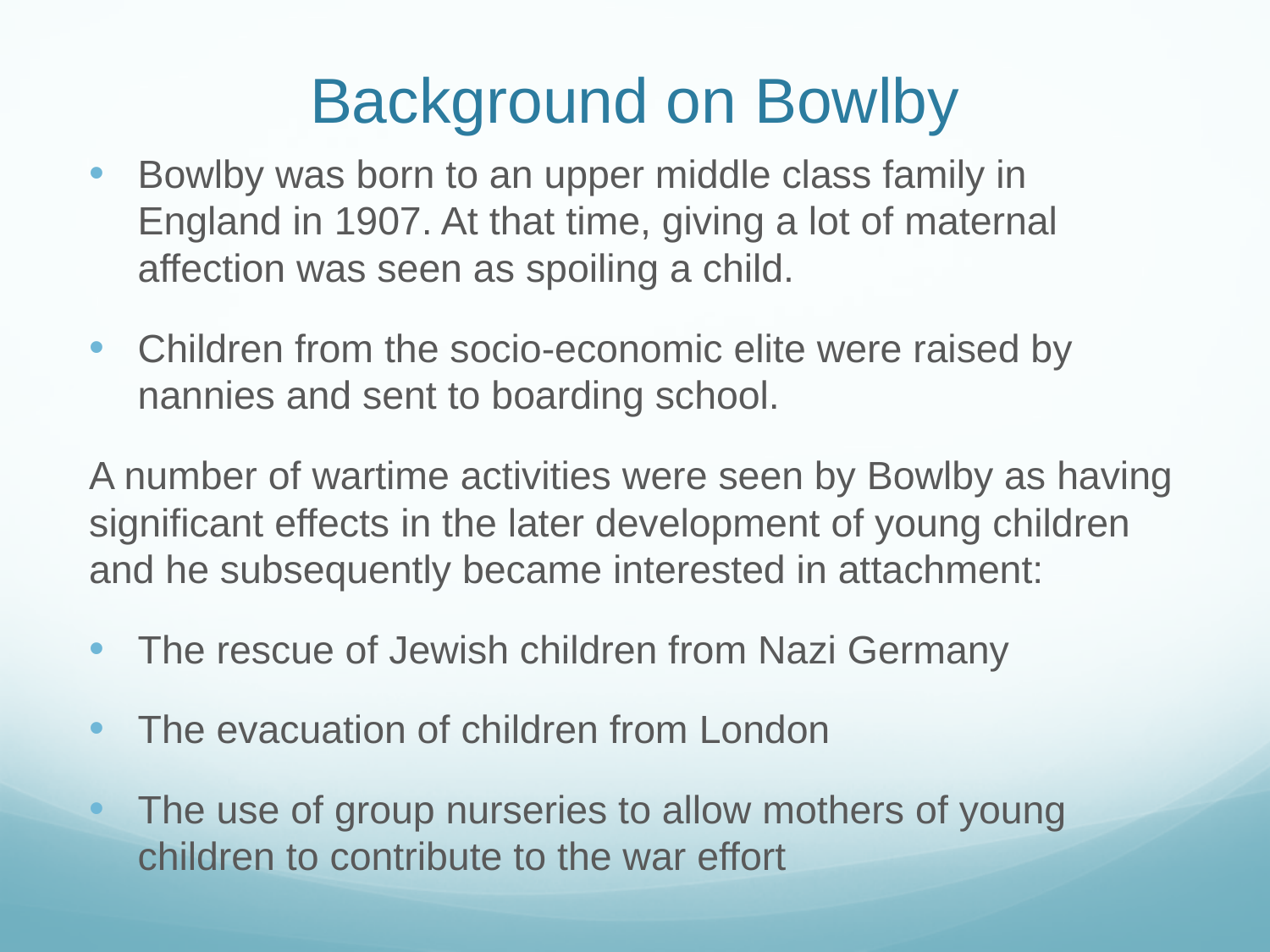

# Background on Bowlby
Bowlby was born to an upper middle class family in England in 1907. At that time, giving a lot of maternal affection was seen as spoiling a child.
Children from the socio-economic elite were raised by nannies and sent to boarding school.
A number of wartime activities were seen by Bowlby as having significant effects in the later development of young children and he subsequently became interested in attachment:
The rescue of Jewish children from Nazi Germany
The evacuation of children from London
The use of group nurseries to allow mothers of young children to contribute to the war effort